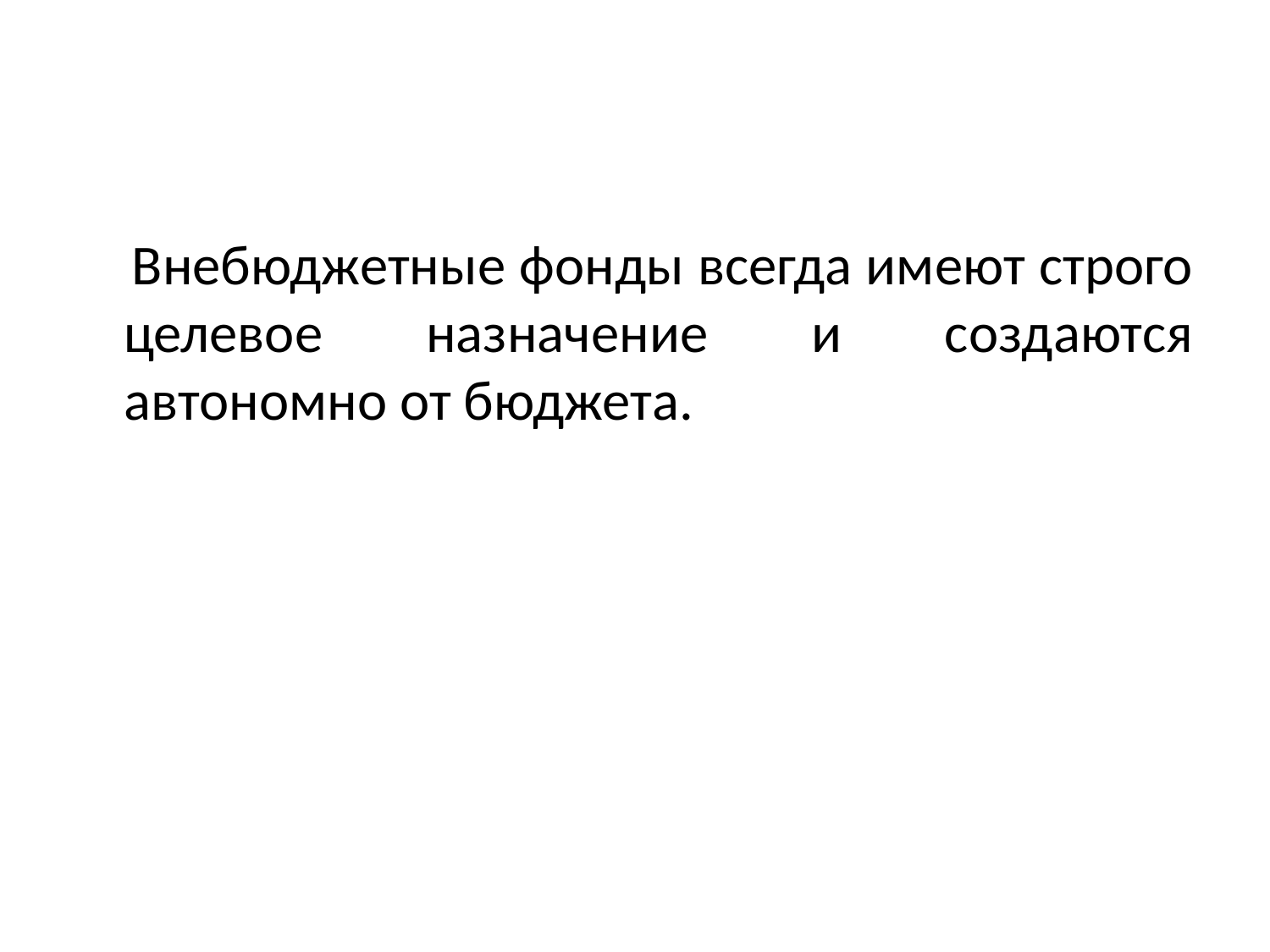

#
    Внебюджетные фонды всегда имеют строго целевое назначение и создаются автономно от бюджета.